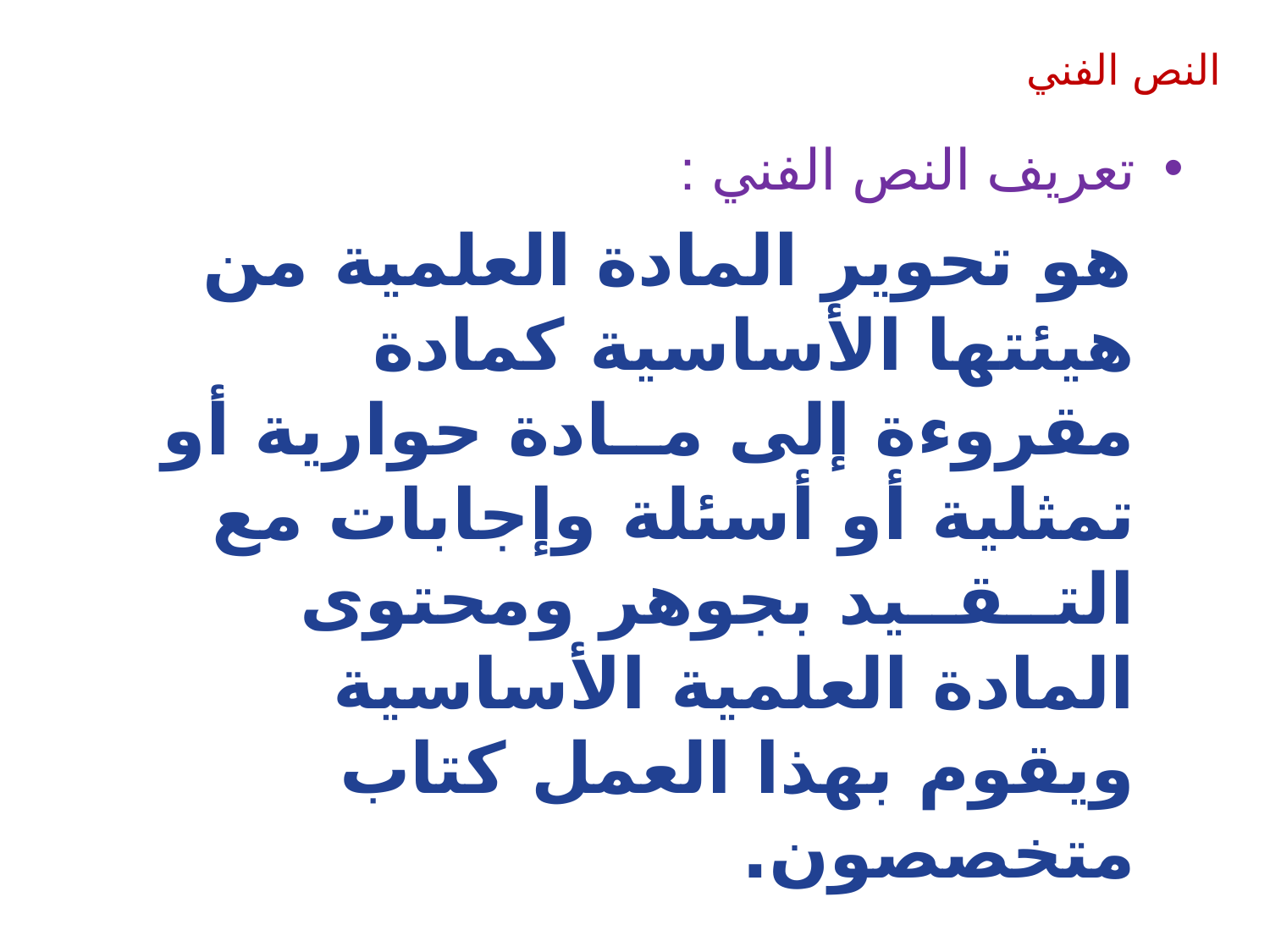

# النص الفني
تعريف النص الفني :
هو تحوير المادة العلمية من هيئتها الأساسية كمادة مقروءة إلى مــادة حوارية أو تمثلية أو أسئلة وإجابات مع التــقــيد بجوهر ومحتوى المادة العلمية الأساسية ويقوم بهذا العمل كتاب متخصصون.